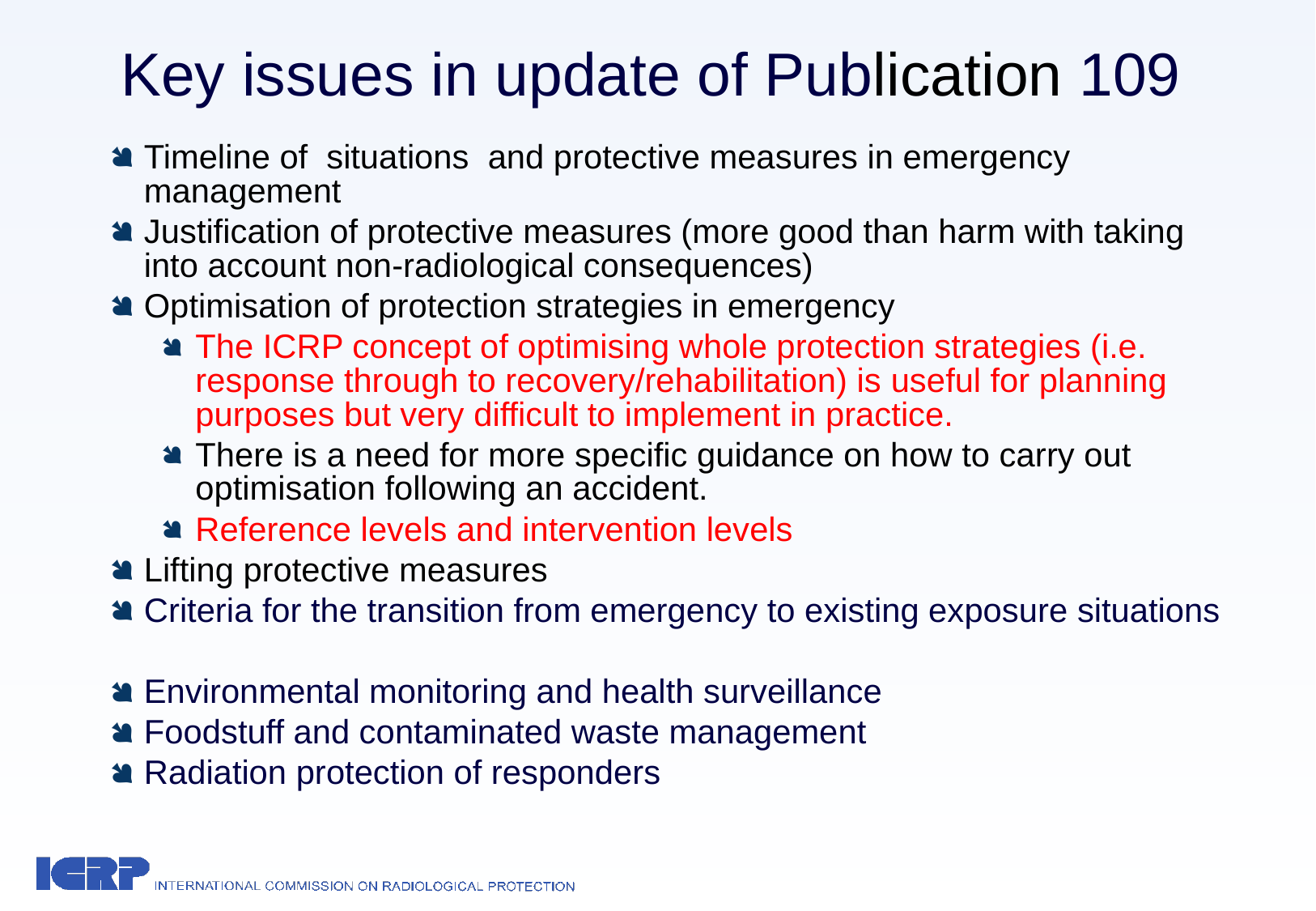

# Key issues in update of Publication 109
Timeline of  situations  and protective measures in emergency management
Justification of protective measures (more good than harm with taking into account non-radiological consequences)
Optimisation of protection strategies in emergency
The ICRP concept of optimising whole protection strategies (i.e. response through to recovery/rehabilitation) is useful for planning purposes but very difficult to implement in practice.
There is a need for more specific guidance on how to carry out optimisation following an accident.
Reference levels and intervention levels
Lifting protective measures
Criteria for the transition from emergency to existing exposure situations

Environmental monitoring and health surveillance
Foodstuff and contaminated waste management
Radiation protection of responders